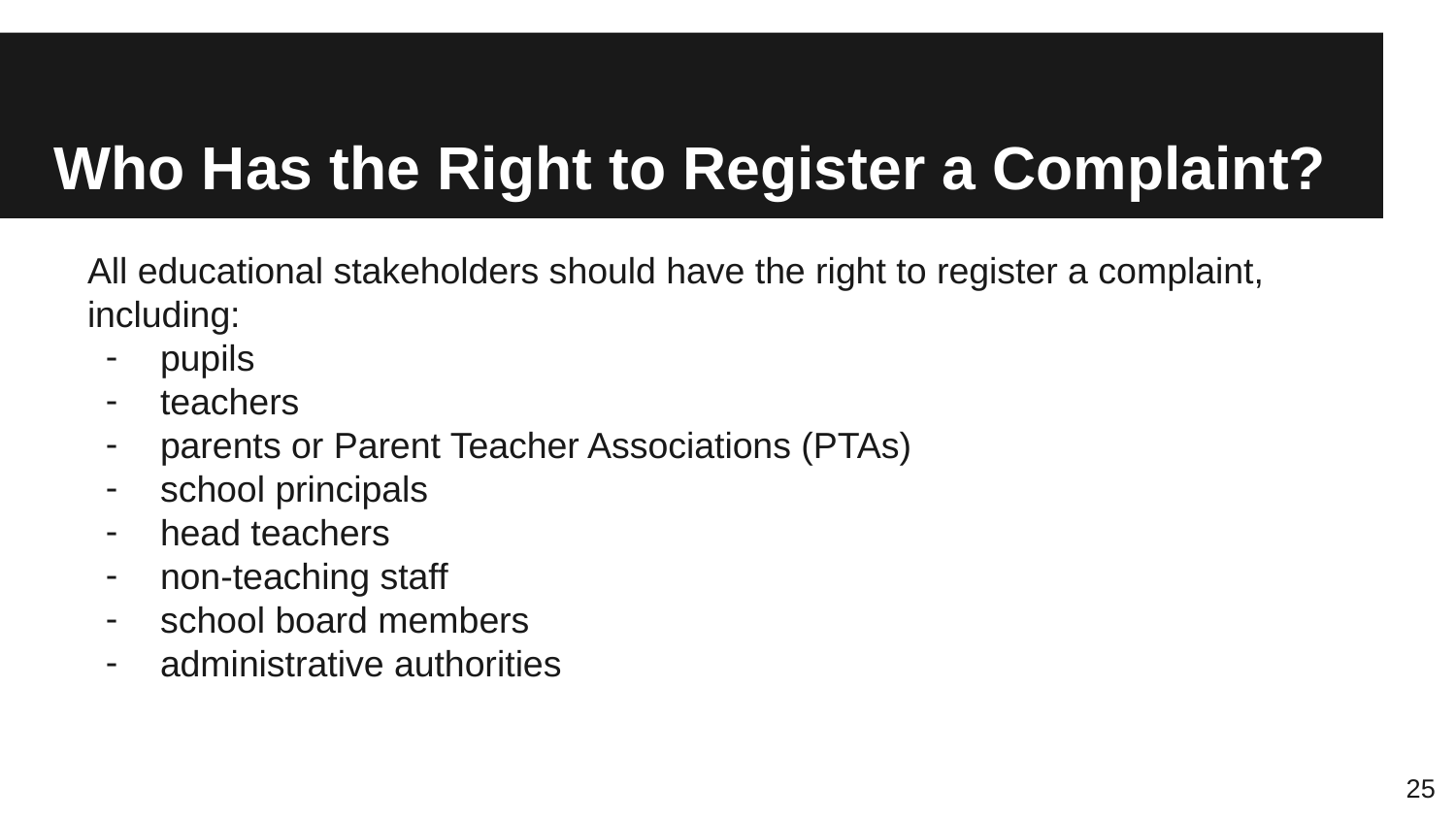

# Who Has the Right to Register a Complaint?
All educational stakeholders should have the right to register a complaint, including:
pupils
teachers
parents or Parent Teacher Associations (PTAs)
school principals
head teachers
non-teaching staff
school board members
administrative authorities
25